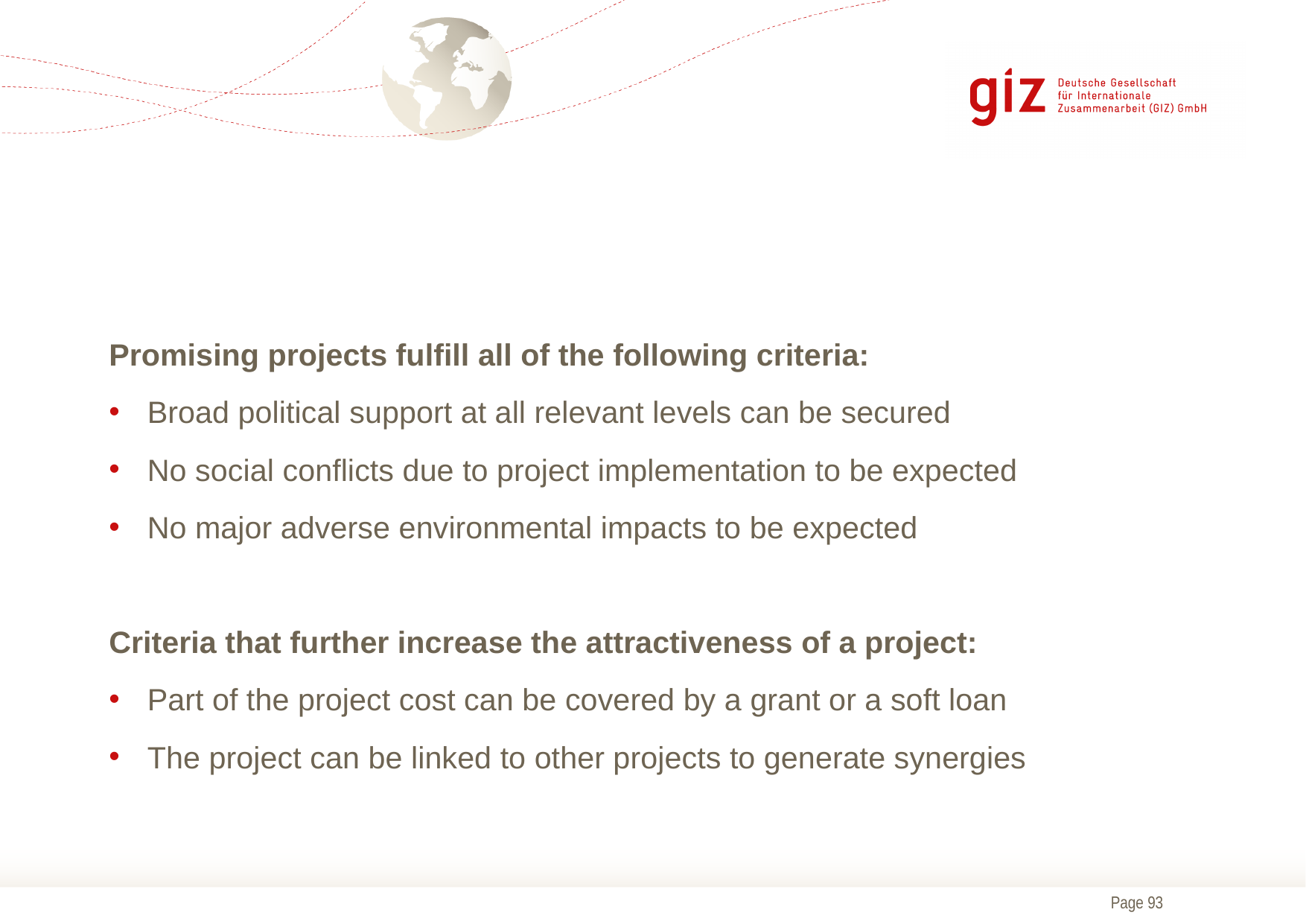

#
Promising projects fulfill all of the following criteria:
Broad political support at all relevant levels can be secured
No social conflicts due to project implementation to be expected
No major adverse environmental impacts to be expected

Criteria that further increase the attractiveness of a project:
Part of the project cost can be covered by a grant or a soft loan
The project can be linked to other projects to generate synergies